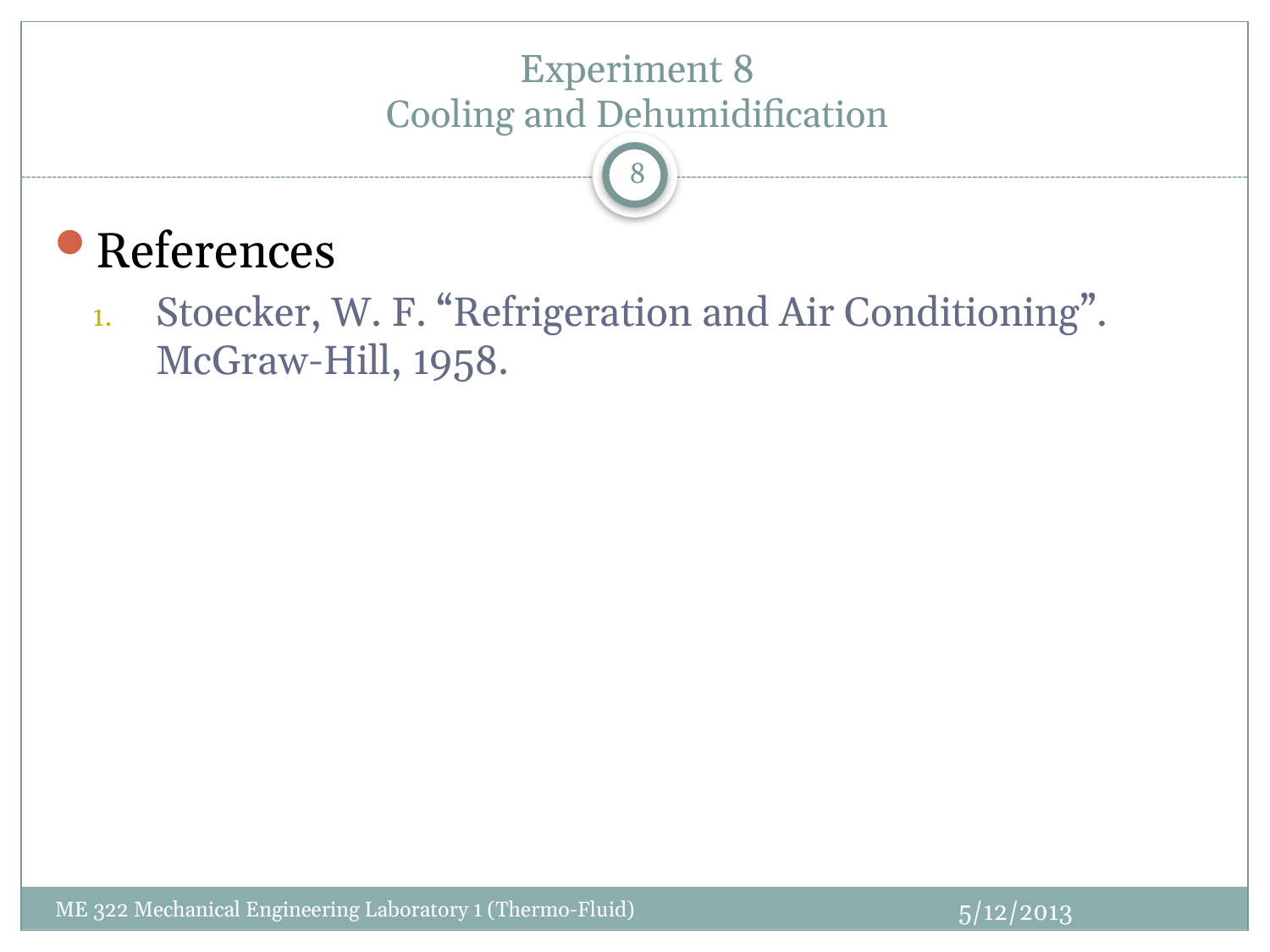

# Experiment 8 Cooling and Dehumidification
8
References
Stoecker, W. F. “Refrigeration and Air Conditioning”. McGraw-Hill, 1958.
5/12/2013
ME 322 Mechanical Engineering Laboratory 1 (Thermo-Fluid)